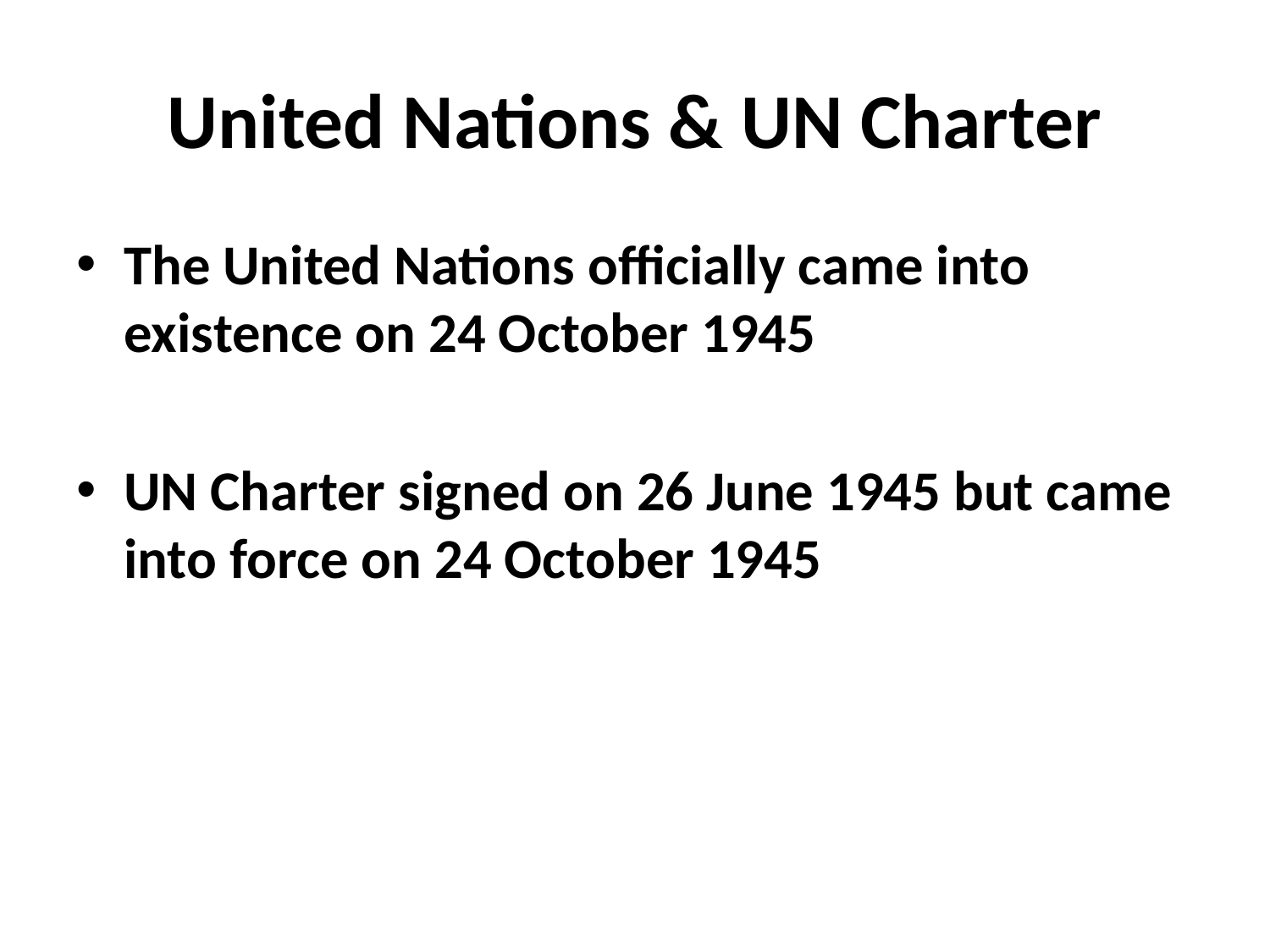

# United Nations & UN Charter
The United Nations officially came into existence on 24 October 1945

UN Charter signed on 26 June 1945 but came into force on 24 October 1945